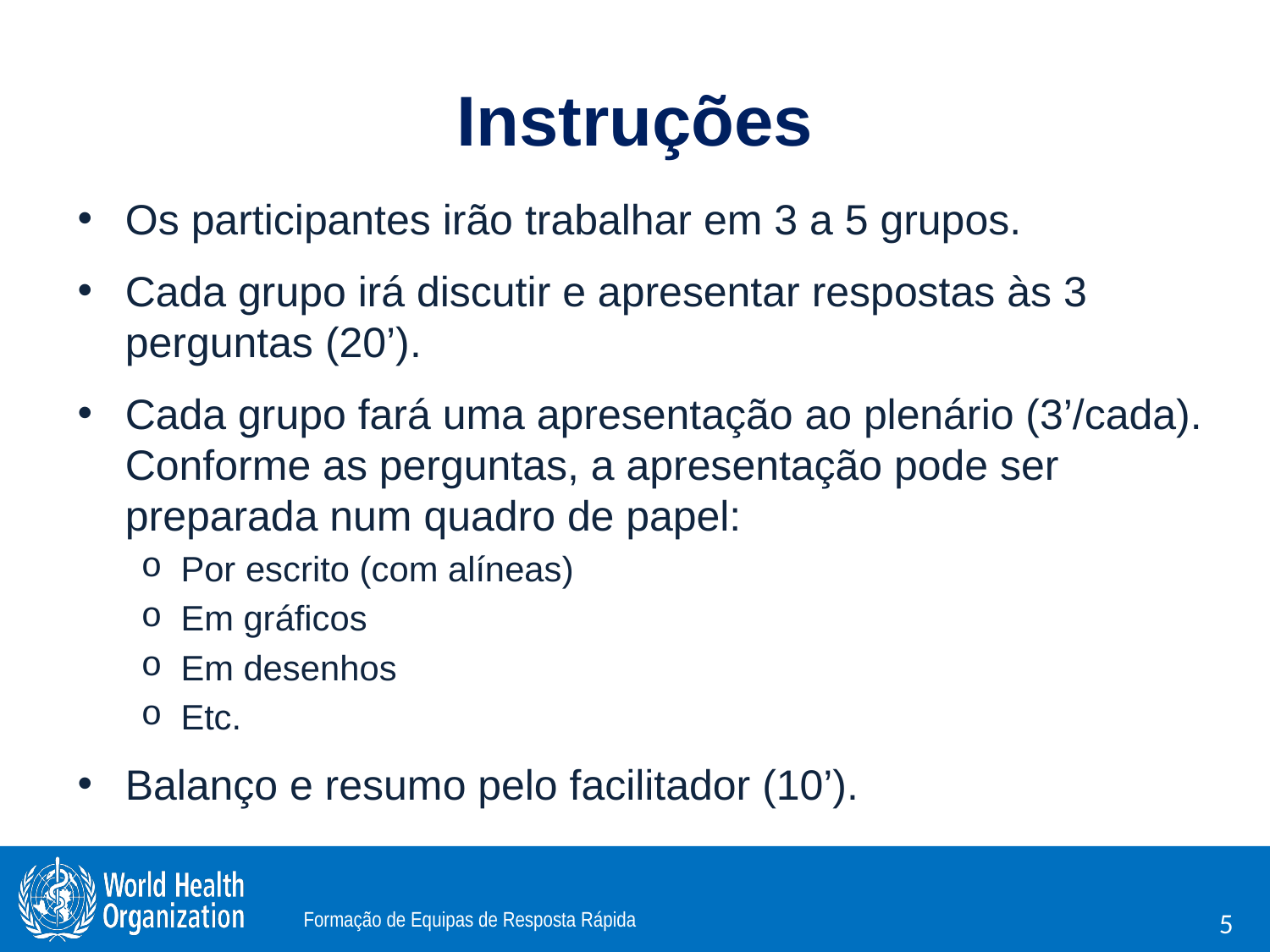

# Instruções
Os participantes irão trabalhar em 3 a 5 grupos.
Cada grupo irá discutir e apresentar respostas às 3 perguntas (20’).
Cada grupo fará uma apresentação ao plenário (3’/cada). Conforme as perguntas, a apresentação pode ser preparada num quadro de papel:
Por escrito (com alíneas)
Em gráficos
Em desenhos
Etc.
Balanço e resumo pelo facilitador (10’).